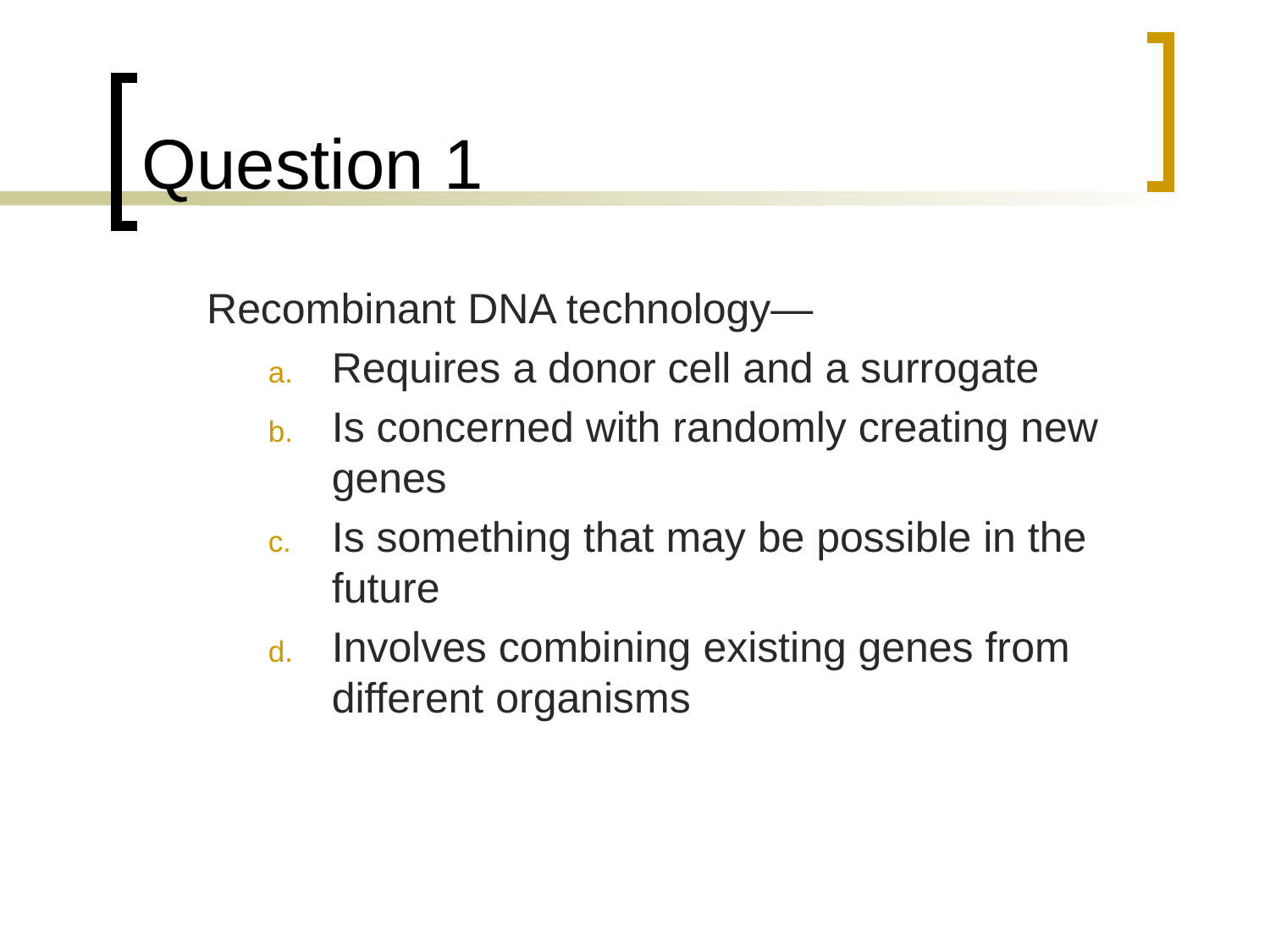

# Question 1
	Recombinant DNA technology—
Requires a donor cell and a surrogate
Is concerned with randomly creating new genes
Is something that may be possible in the future
Involves combining existing genes from different organisms